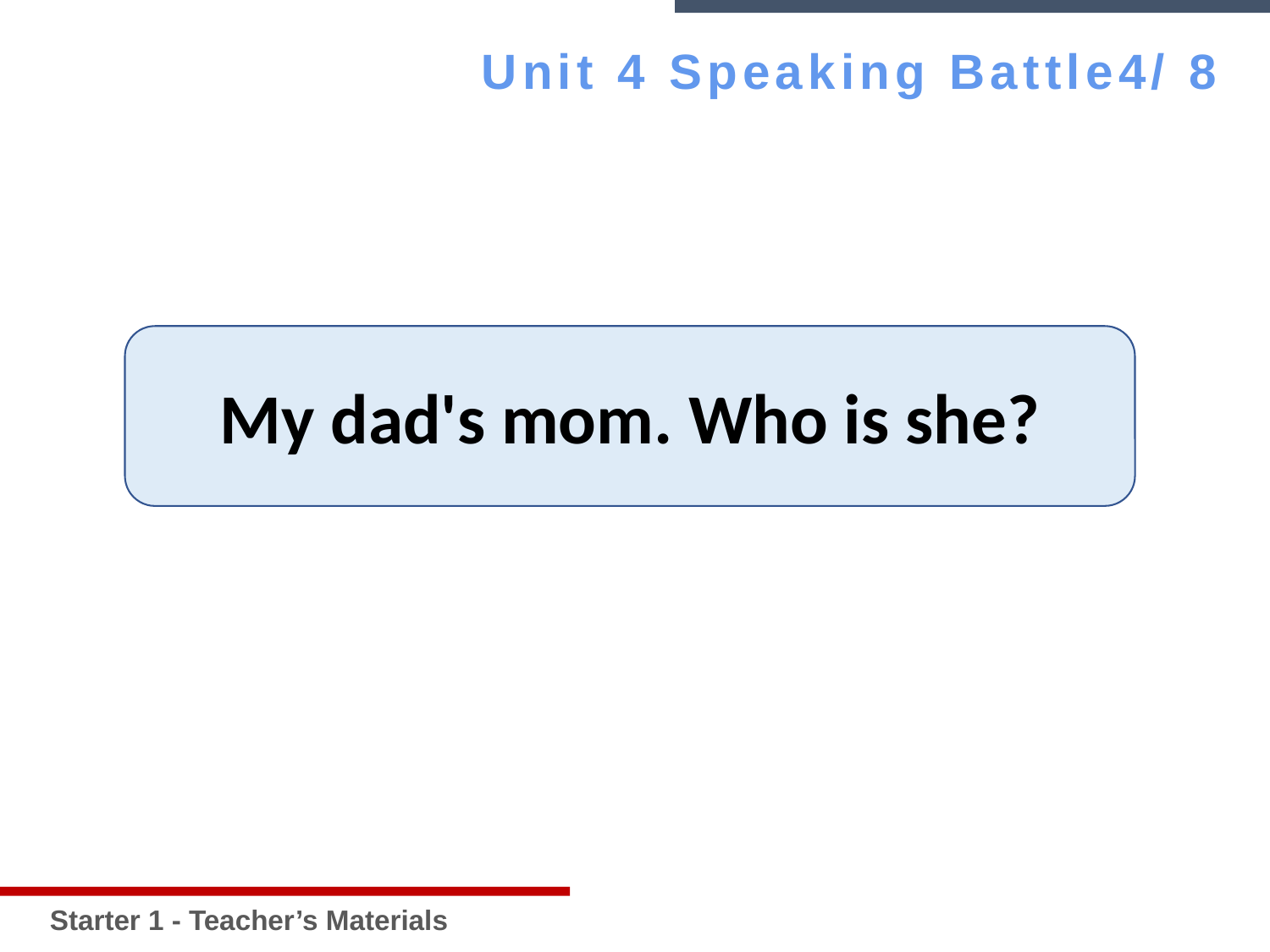

Starter 1 - Teacher’s Materials
Unit 4 Speaking Battle4/ 8
My dad's mom. Who is she?